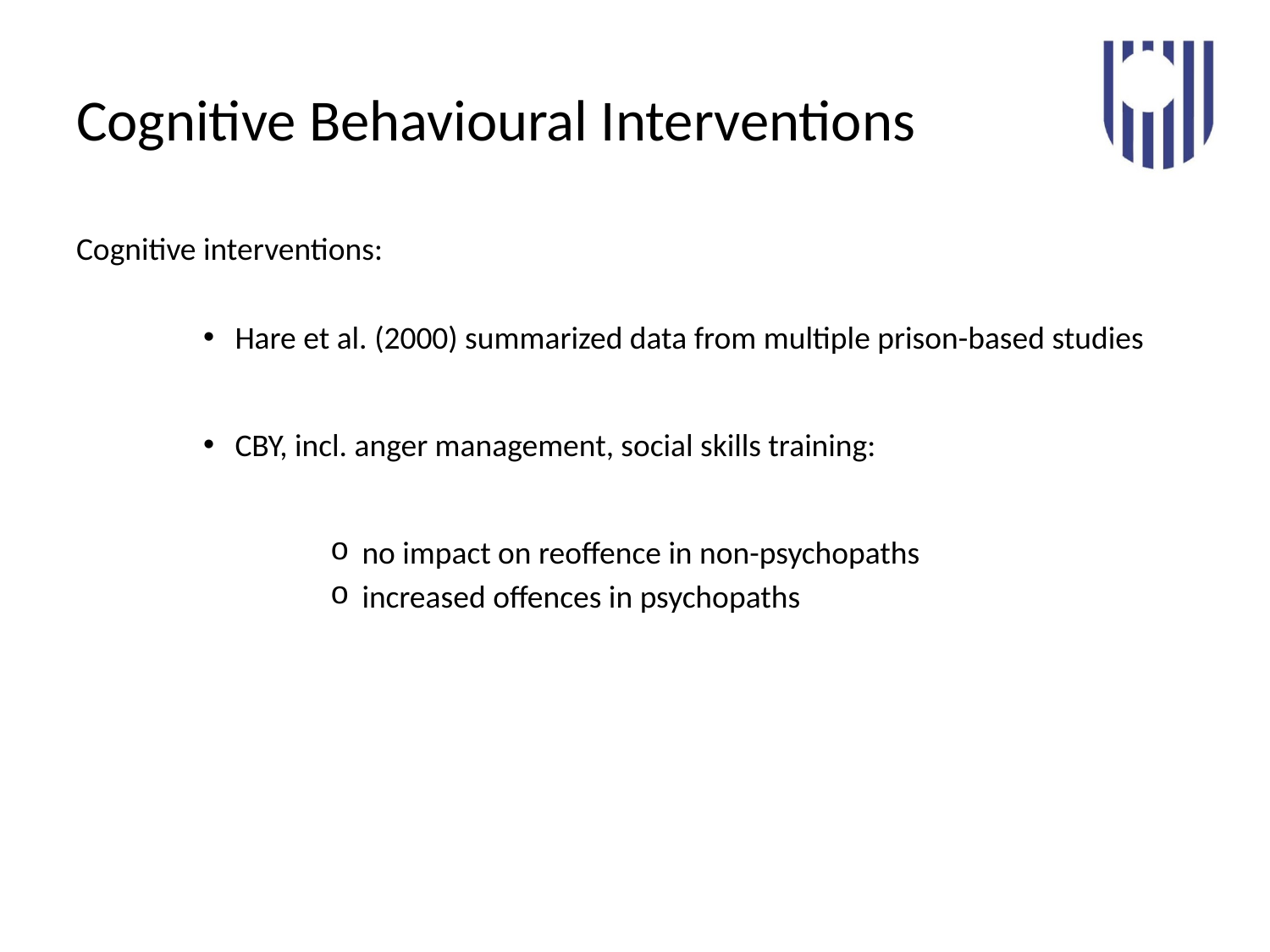

# Cognitive Behavioural Interventions
Cognitive interventions:

Hare et al. (2000) summarized data from multiple prison-based studies

CBY, incl. anger management, social skills training:

no impact on reoffence in non-psychopaths
increased offences in psychopaths